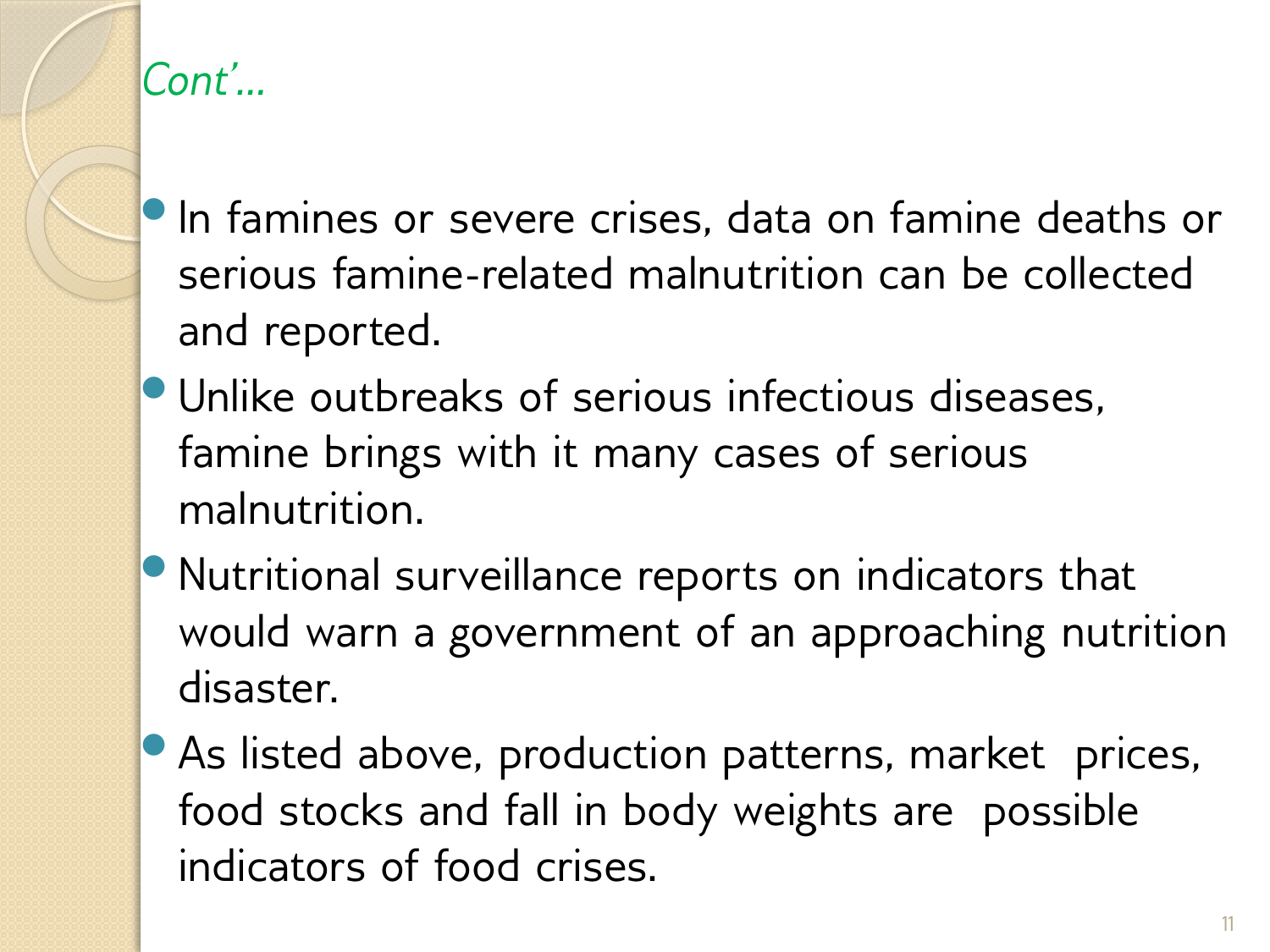

Cont’…

In famines or severe crises, data on famine deaths or serious famine-related malnutrition can be collected and reported.
Unlike outbreaks of serious infectious diseases, famine brings with it many cases of serious malnutrition.
Nutritional surveillance reports on indicators that would warn a government of an approaching nutrition disaster.
As listed above, production patterns, market  prices, food stocks and fall in body weights are  possible indicators of food crises.
11